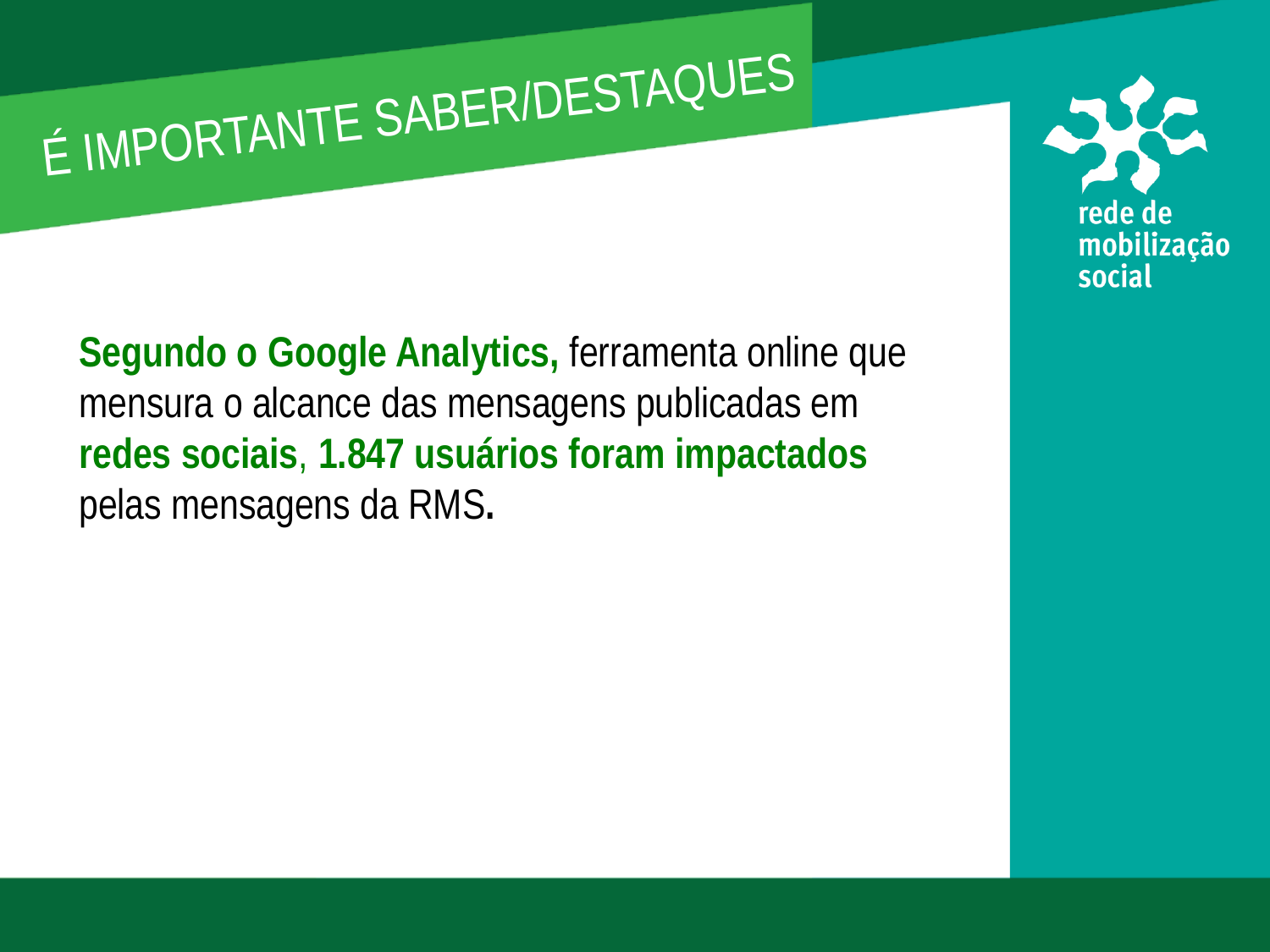

É IMPORTANTE SABER/DESTAQUES
Segundo o Google Analytics, ferramenta online que mensura o alcance das mensagens publicadas em redes sociais, 1.847 usuários foram impactados pelas mensagens da RMS.